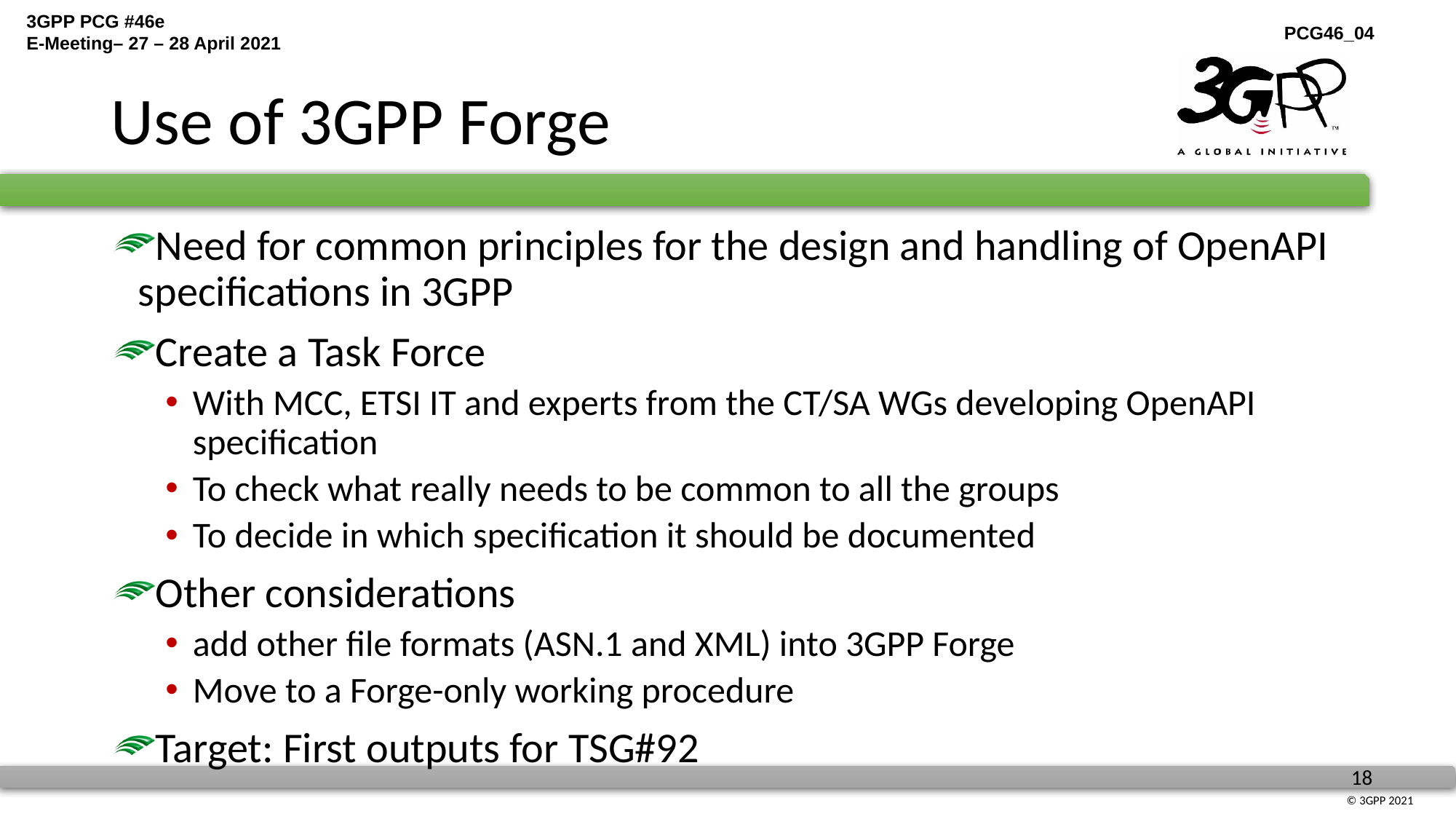

# Use of 3GPP Forge
Need for common principles for the design and handling of OpenAPI specifications in 3GPP
Create a Task Force
With MCC, ETSI IT and experts from the CT/SA WGs developing OpenAPI specification
To check what really needs to be common to all the groups
To decide in which specification it should be documented
Other considerations
add other file formats (ASN.1 and XML) into 3GPP Forge
Move to a Forge-only working procedure
Target: First outputs for TSG#92